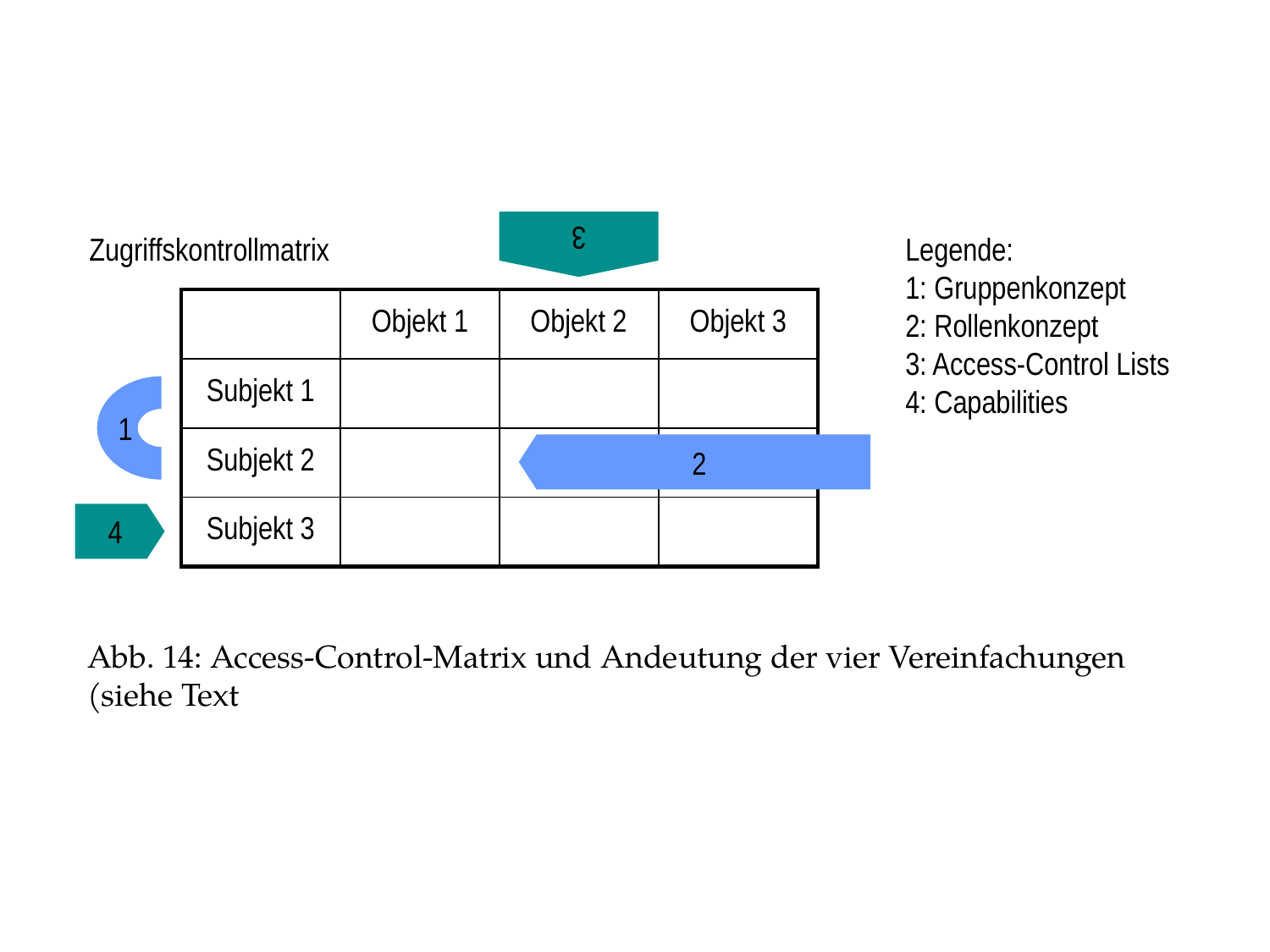

3
Zugriffskontrollmatrix
Legende:
1: Gruppenkonzept
2: Rollenkonzept
3: Access-Control Lists
4: Capabilities
|  | Objekt 1 | Objekt 2 | Objekt 3 |
| --- | --- | --- | --- |
| Subjekt 1 |  |  |  |
| Subjekt 2 |  |  |  |
| Subjekt 3 |  |  |  |
1
2
4
Abb. 14: Access-Control-Matrix und Andeutung der vier Vereinfachungen (siehe Text